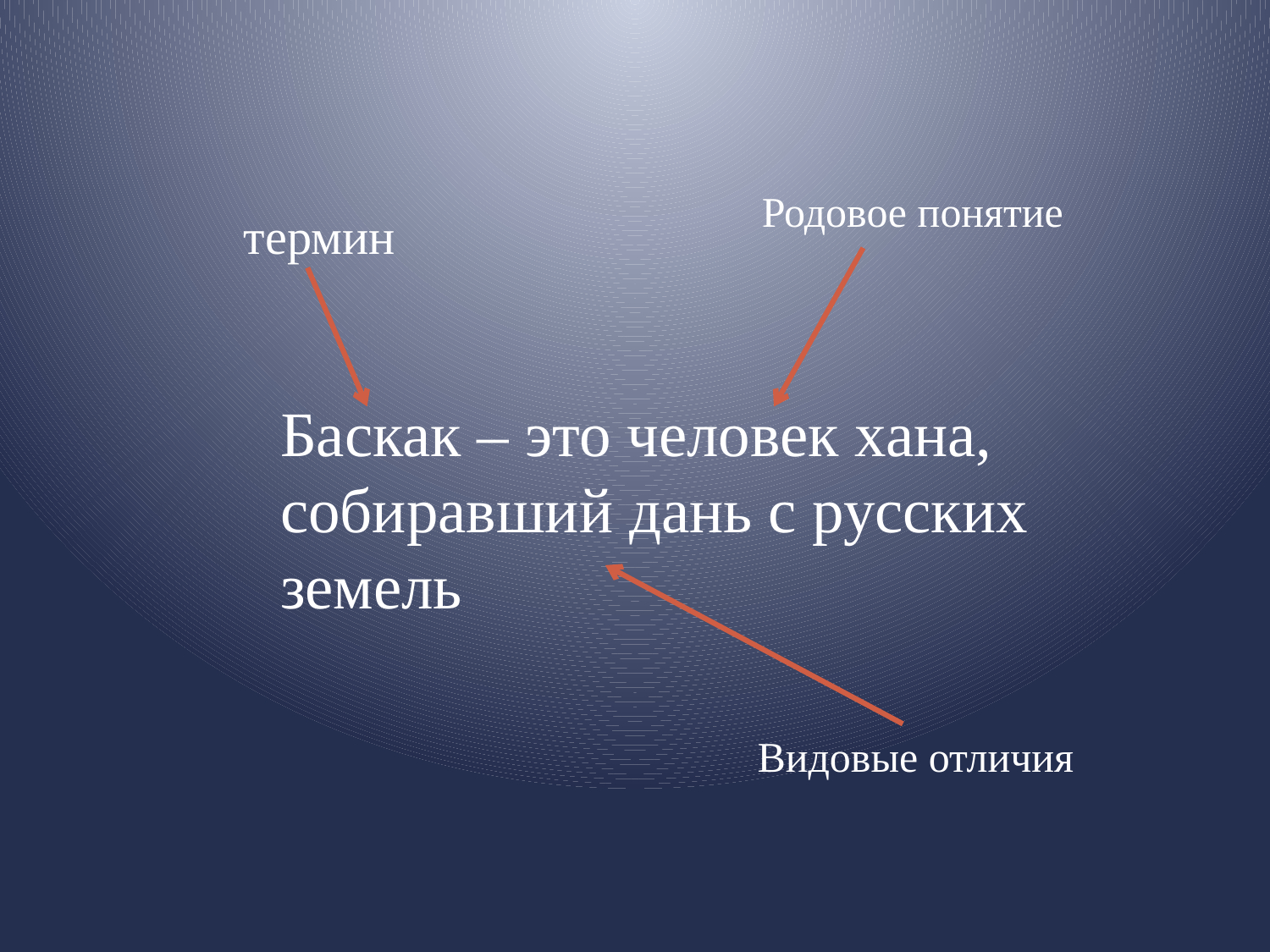

Родовое понятие
термин
Баскак – это человек хана, собиравший дань с русских земель
Видовые отличия